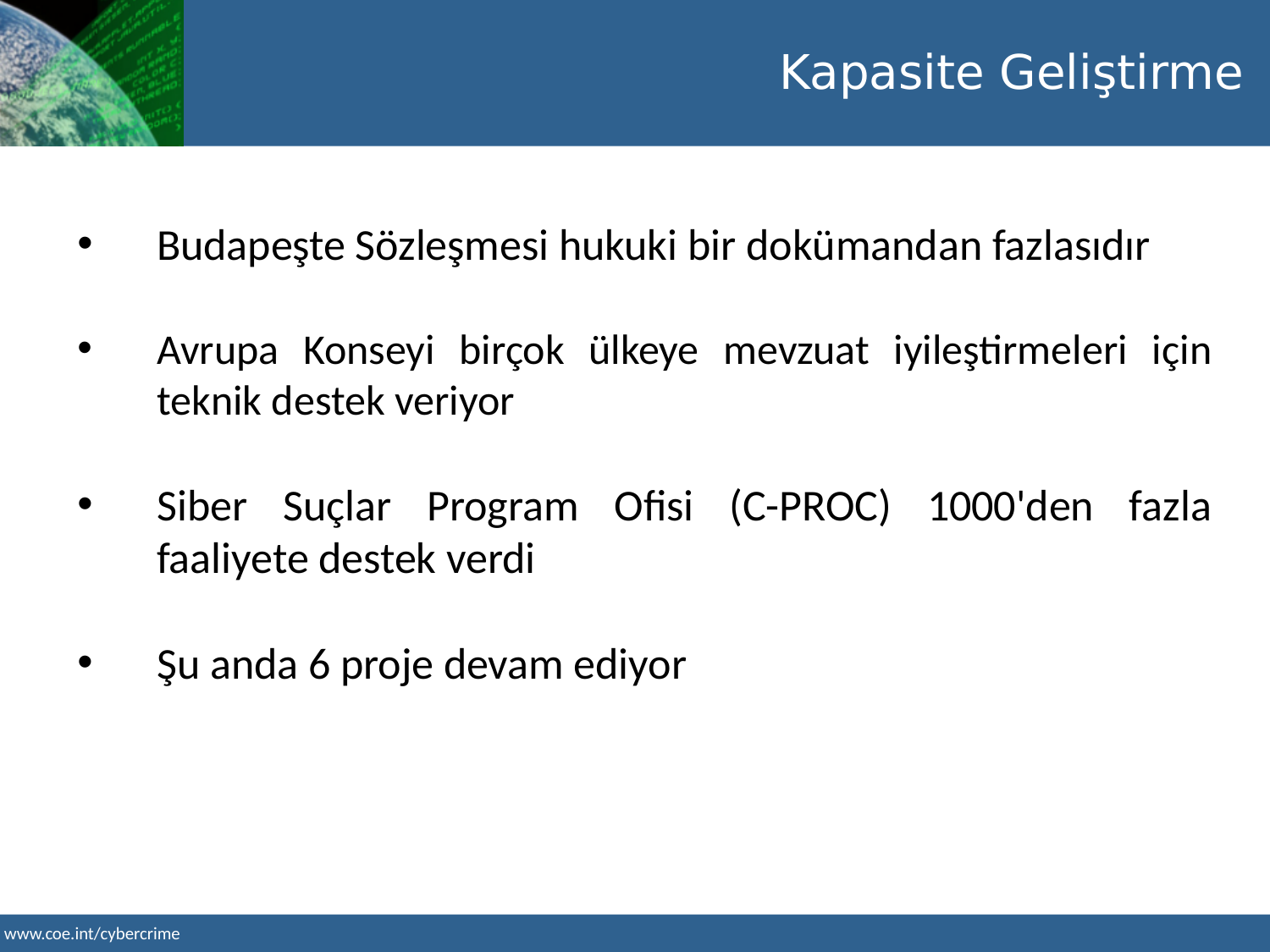

Kapasite Geliştirme
Budapeşte Sözleşmesi hukuki bir dokümandan fazlasıdır

Avrupa Konseyi birçok ülkeye mevzuat iyileştirmeleri için teknik destek veriyor

Siber Suçlar Program Ofisi (C-PROC) 1000'den fazla faaliyete destek verdi

Şu anda 6 proje devam ediyor